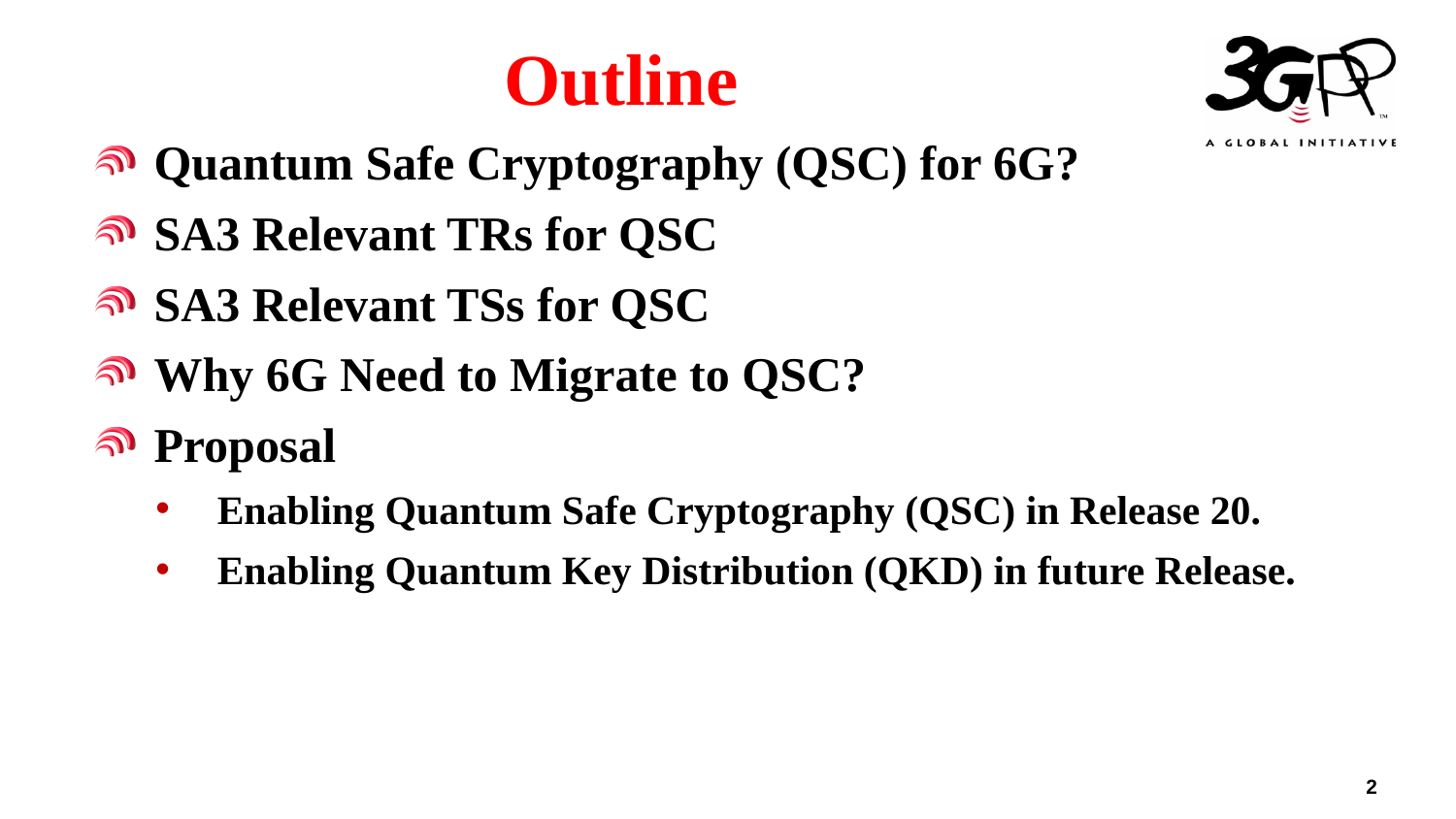

# Outline
Quantum Safe Cryptography (QSC) for 6G?
SA3 Relevant TRs for QSC
SA3 Relevant TSs for QSC
Why 6G Need to Migrate to QSC?
Proposal
Enabling Quantum Safe Cryptography (QSC) in Release 20.
Enabling Quantum Key Distribution (QKD) in future Release.